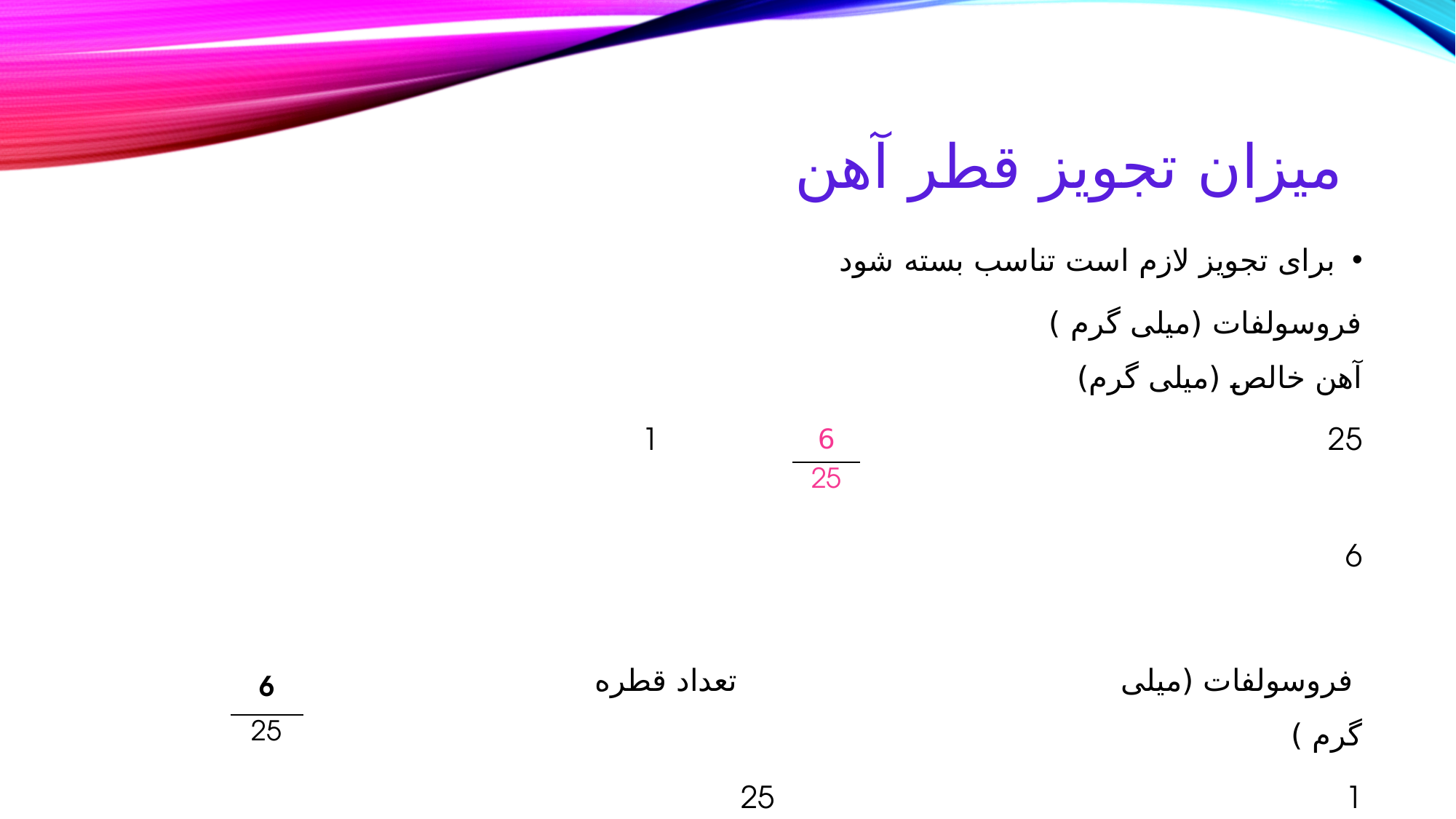

# میزان تجویز قطر آهن
برای تجویز لازم است تناسب بسته شود
فروسولفات (میلی گرم )                                                     آهن خالص (میلی گرم)
             1                                                                                25
              						        6

 تعداد قطره 				 فروسولفات (میلی گرم )
      25 						1
       6

| 6 |
| --- |
| 25 |
| 6 |
| --- |
| 25 |